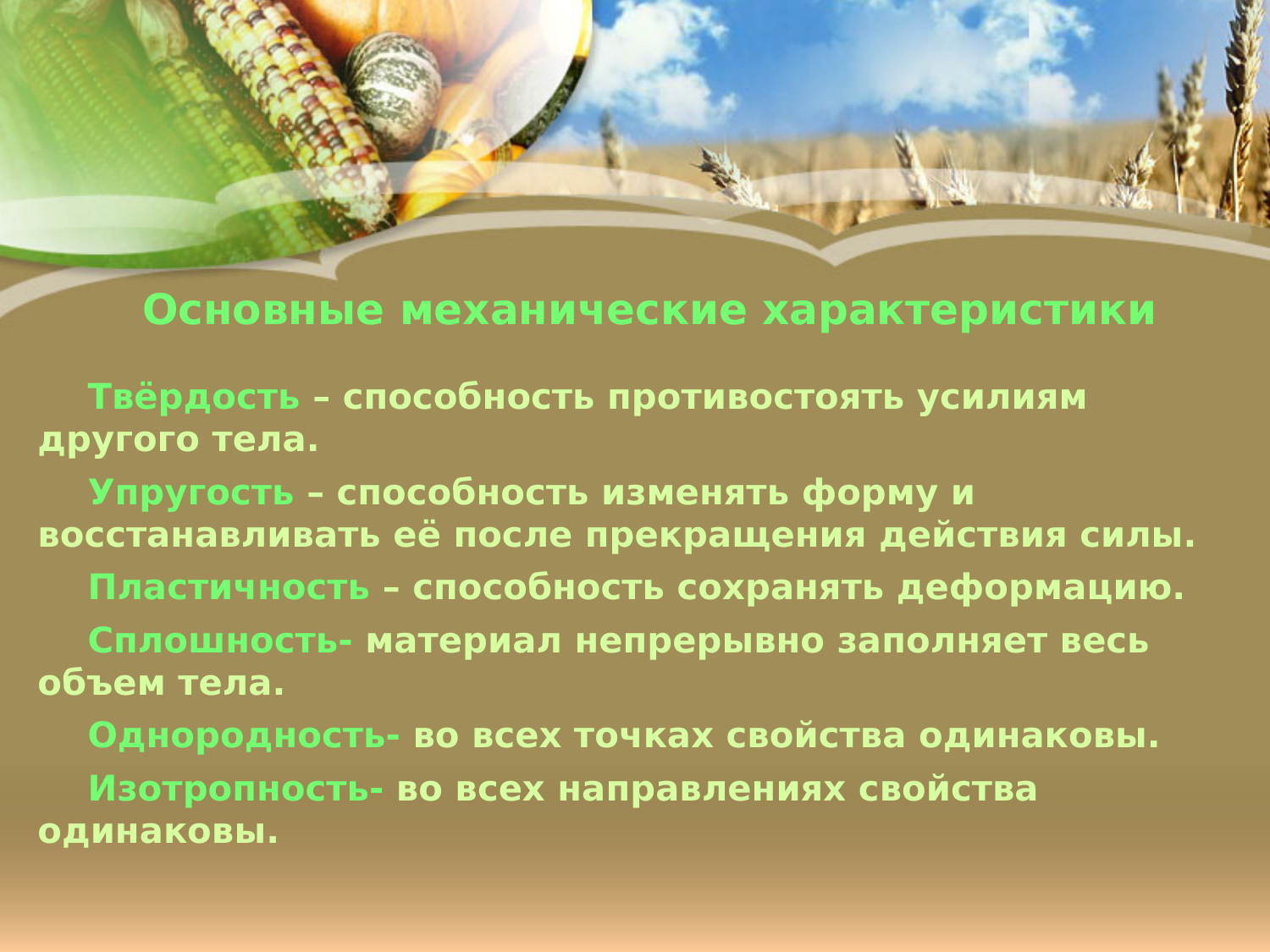

Основные механические характеристики

Твёрдость – способность противостоять усилиям другого тела.
Упругость – способность изменять форму и восстанавливать её после прекращения действия силы.
Пластичность – способность сохранять деформацию.
Сплошность- материал непрерывно заполняет весь объем тела.
Однородность- во всех точках свойства одинаковы.
Изотропность- во всех направлениях свойства одинаковы.